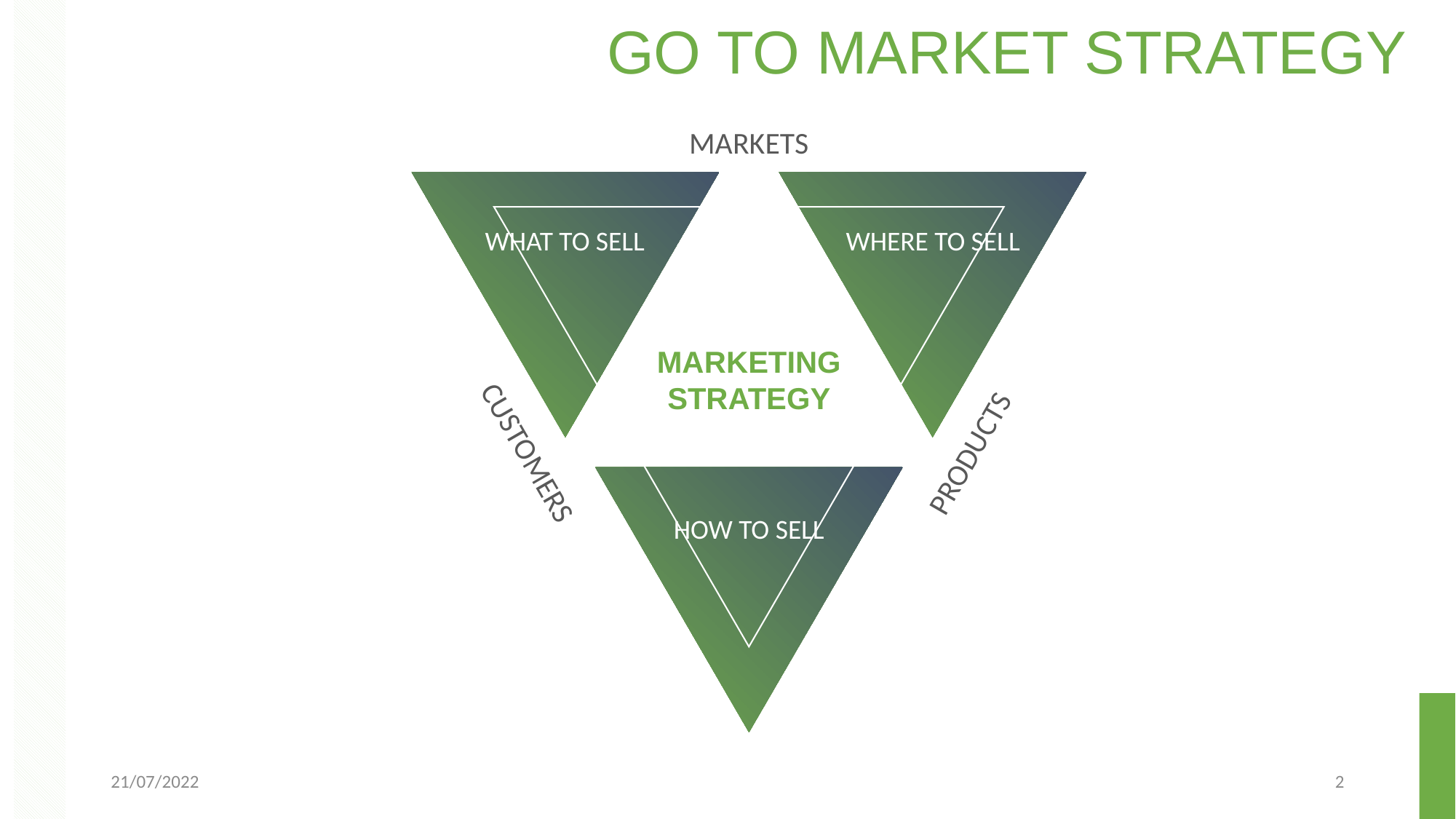

GO TO MARKET STRATEGY
MARKETS

WHAT TO SELL
WHERE TO SELL
MARKETING STRATEGY
CUSTOMERS
PRODUCTS

HOW TO SELL
21/07/2022
2